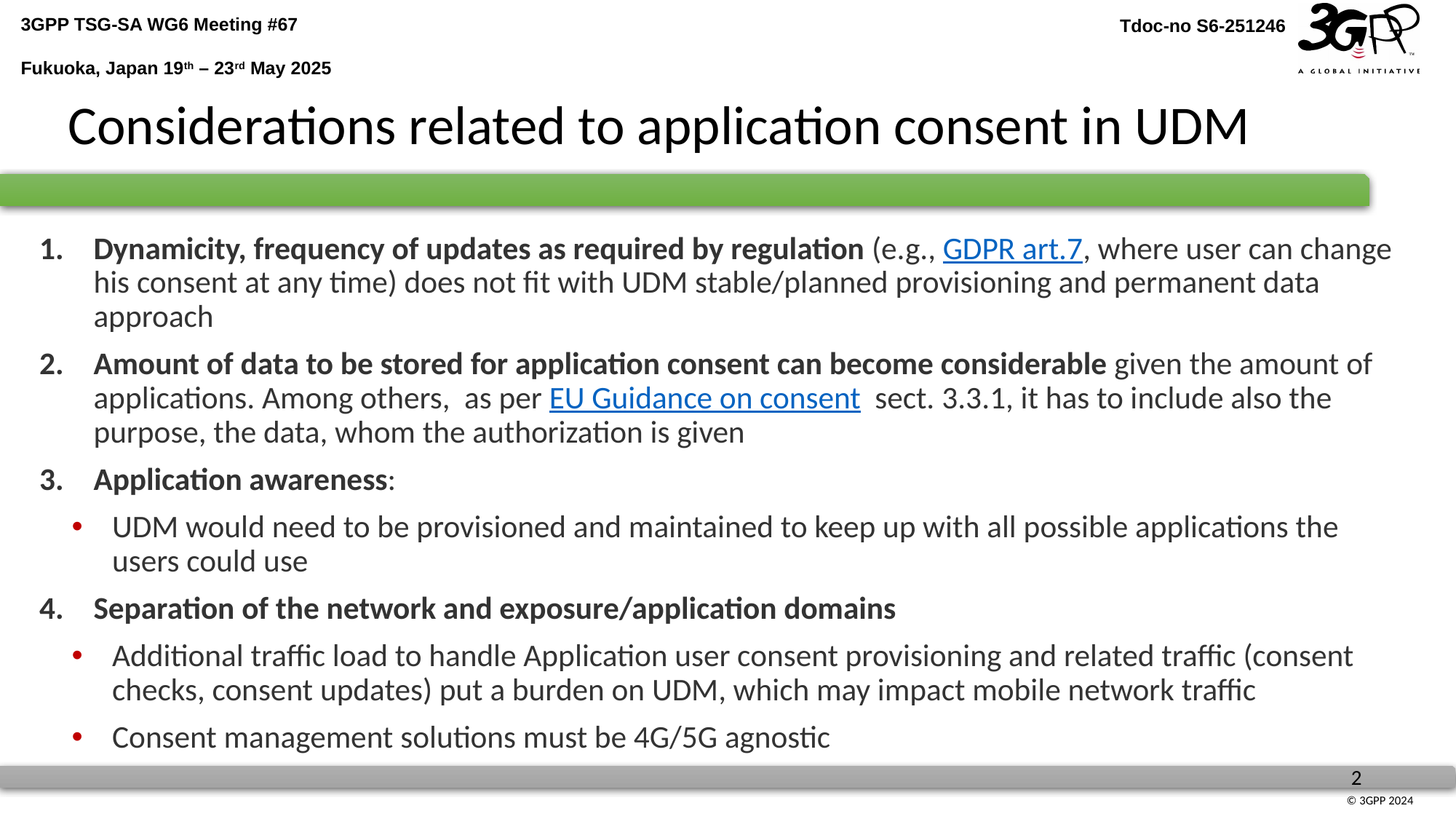

# Considerations related to application consent in UDM
Dynamicity, frequency of updates as required by regulation (e.g., GDPR art.7, where user can change his consent at any time) does not fit with UDM stable/planned provisioning and permanent data approach
Amount of data to be stored for application consent can become considerable given the amount of applications. Among others,  as per EU Guidance on consent  sect. 3.3.1, it has to include also the purpose, the data, whom the authorization is given
Application awareness:
UDM would need to be provisioned and maintained to keep up with all possible applications the users could use
Separation of the network and exposure/application domains
Additional traffic load to handle Application user consent provisioning and related traffic (consent checks, consent updates) put a burden on UDM, which may impact mobile network traffic
Consent management solutions must be 4G/5G agnostic